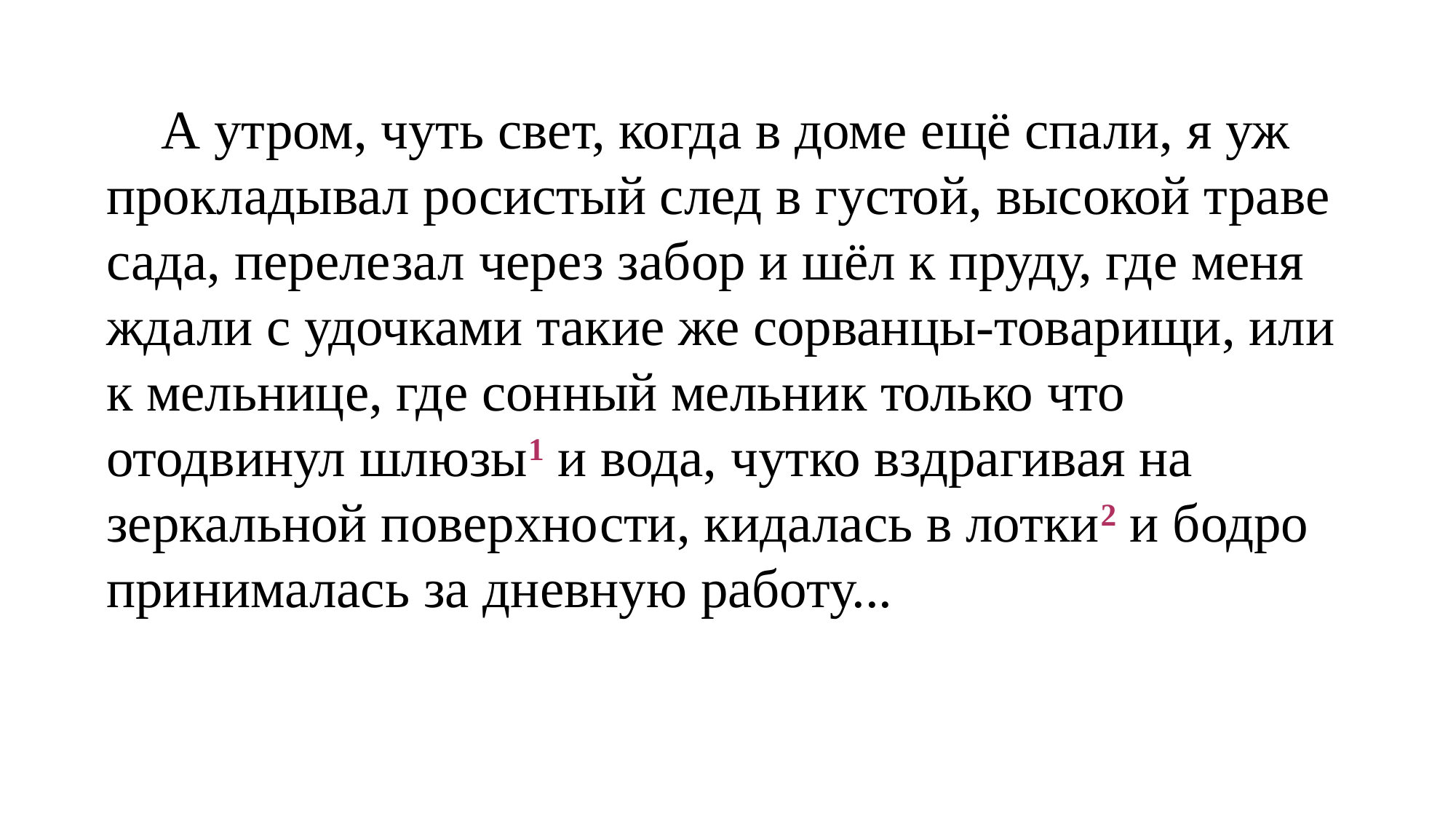

А утром, чуть свет, когда в доме ещё спали, я уж прокладывал росистый след в густой, высокой траве сада, перелезал через забор и шёл к пруду, где меня ждали с удочками такие же сорванцы-товарищи, или к мельнице, где сонный мельник только что отодвинул шлюзы1 и вода, чутко вздрагивая на зеркальной поверхности, кидалась в лотки2 и бодро принималась за дневную работу...